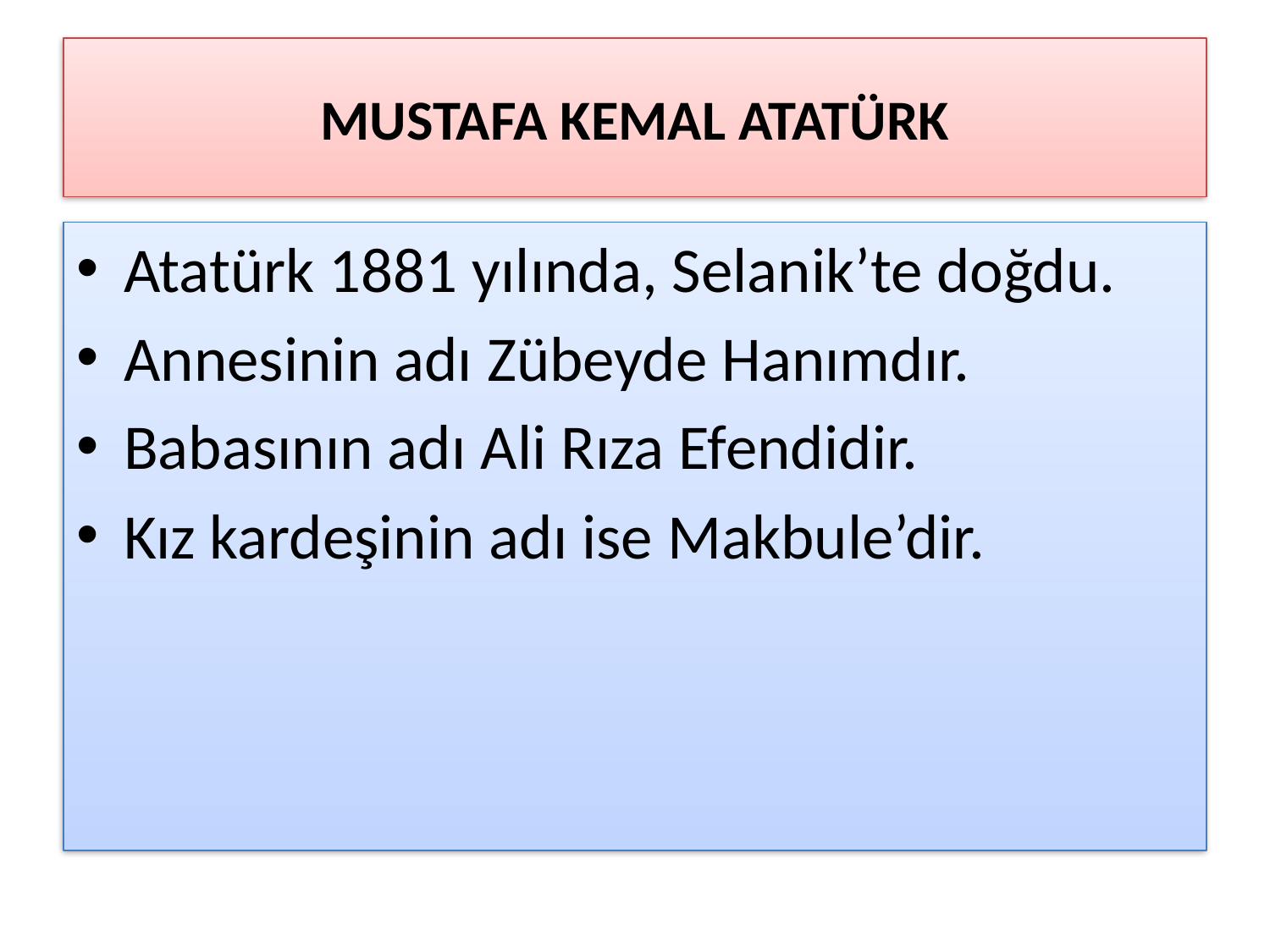

# MUSTAFA KEMAL ATATÜRK
Atatürk 1881 yılında, Selanik’te doğdu.
Annesinin adı Zübeyde Hanımdır.
Babasının adı Ali Rıza Efendidir.
Kız kardeşinin adı ise Makbule’dir.